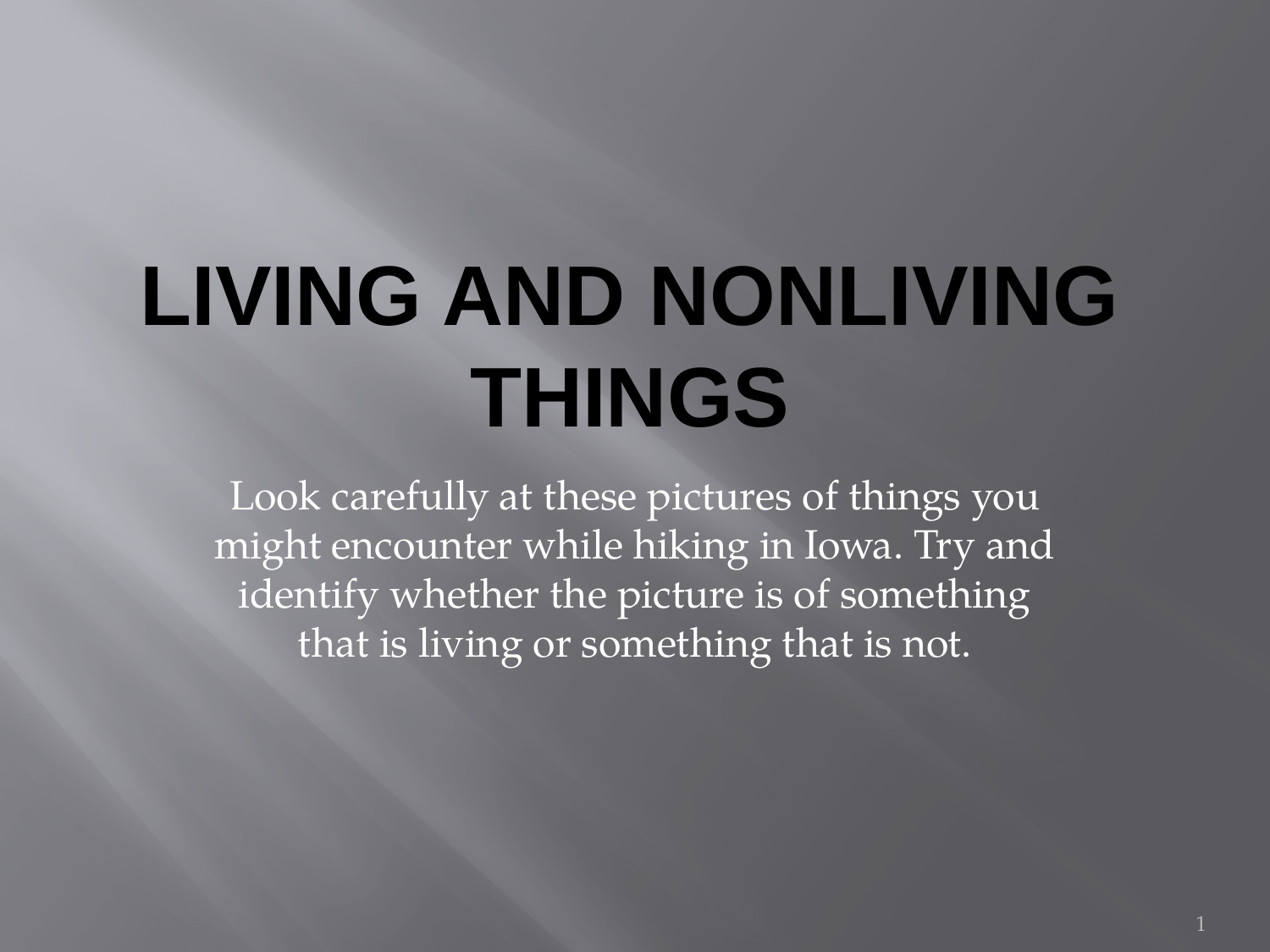

# Living and Nonliving Things
Look carefully at these pictures of things you might encounter while hiking in Iowa. Try and identify whether the picture is of something that is living or something that is not.
1